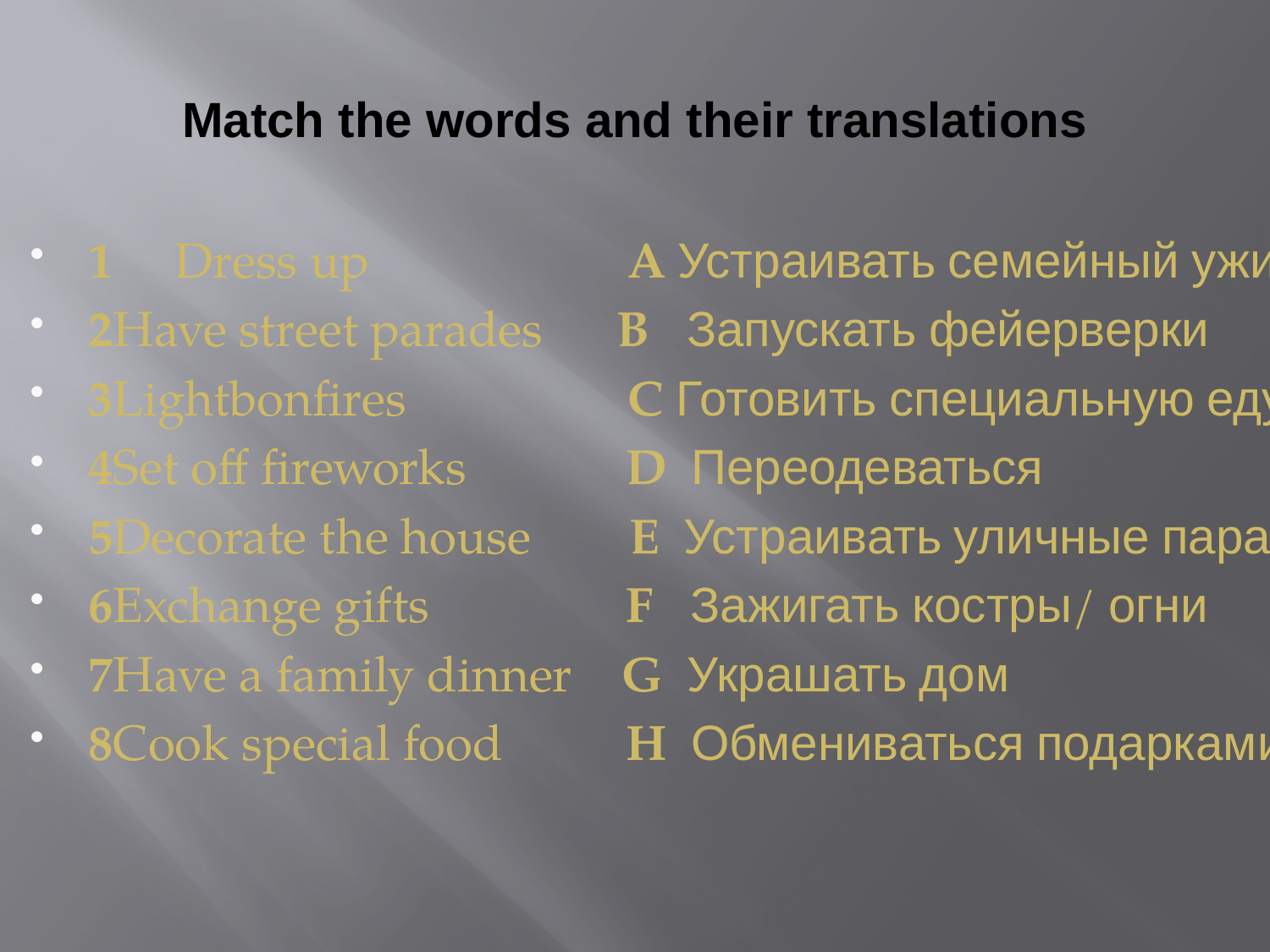

# Match the words and their translations
1     Dress up                     A Устраивать семейный ужин
2Have street parades      B   Запускать фейерверки
3Lightbonfires                  C Готовить специальную еду
4Set off fireworks             D  Переодеваться
5Decorate the house        E  Устраивать уличные парады
6Exchange gifts                F   Зажигать костры/ огни
7Have a family dinner    G  Украшать дом
8Cook special food          H  Обмениваться подарками